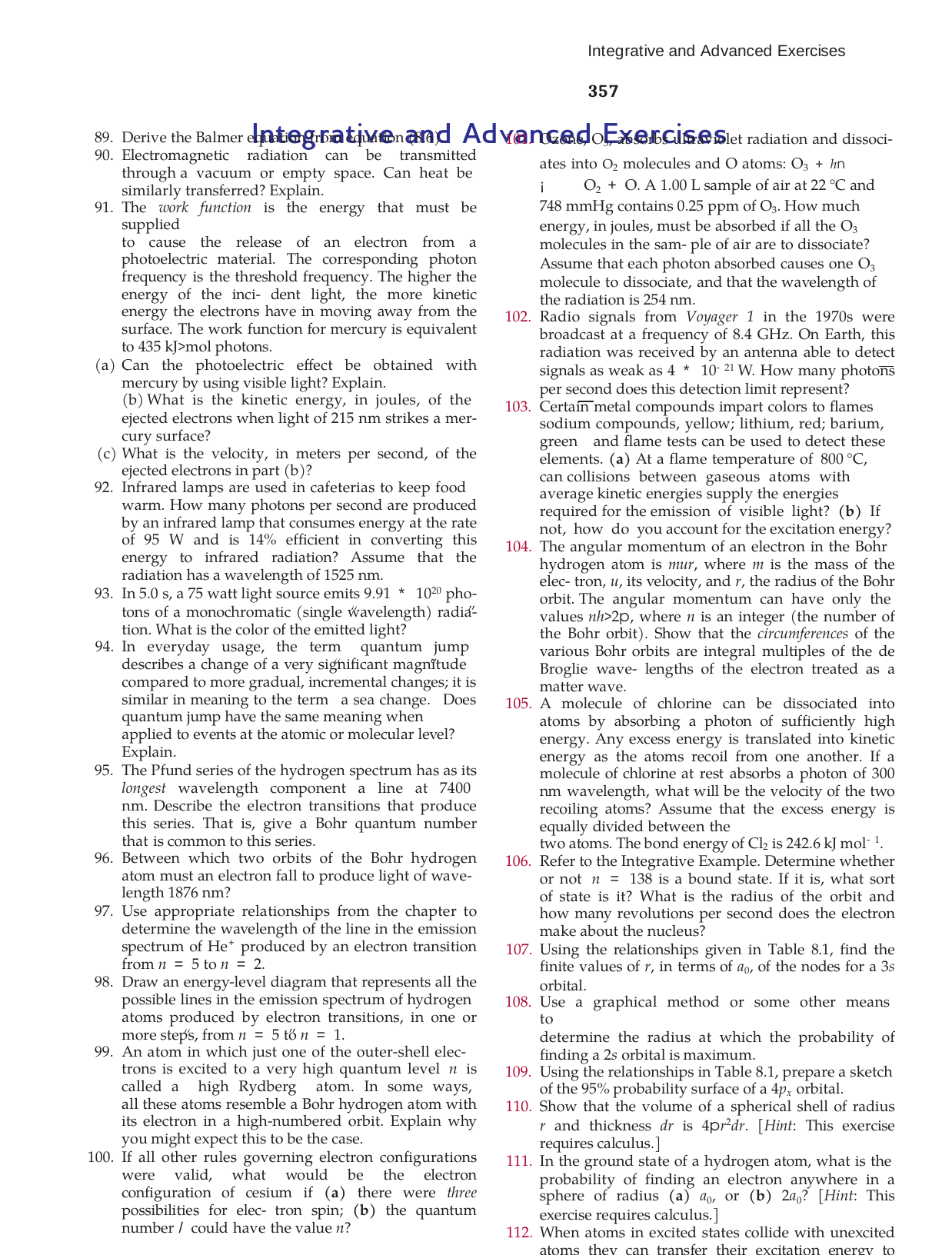

Integrative and Advanced Exercises	357
Integrative and Advanced Exercises
Derive the Balmer equation from equation (8.6).
Electromagnetic radiation can be transmitted through a  vacuum  or  empty  space.  Can  heat  be  similarly transferred? Explain.
The work function is the energy that must be supplied
to cause the release of an electron from a photoelectric material. The corresponding photon frequency is the threshold frequency. The higher the energy of the inci- dent light, the more kinetic energy the electrons have in moving away from the surface. The work function for mercury is equivalent to 435 kJ>mol photons.
Can  the  photoelectric  effect  be  obtained  with mercury by using visible light? Explain.
What  is  the  kinetic  energy,  in  joules,  of  the
ejected electrons when light of 215 nm strikes a mer- cury surface?
What is the velocity, in meters per second, of the ejected electrons in part (b)?
Infrared lamps are used in cafeterias to keep food
warm. How many photons per second are produced by an infrared lamp that consumes energy at the rate of 95 W and is 14% efficient in converting this energy to infrared radiation? Assume that the radiation has a wavelength of 1525 nm.
In 5.0 s, a 75 watt light source emits 9.91  *  1020 pho- tons of a monochromatic (single wavelength) radia- tion. What is the color of the emitted light?
In   everyday   usage,   the   term     quantum   jump describes a change of a very significant magnitude compared to more gradual, incremental changes; it is similar in meaning to the term   a sea change.   Does quantum jump have the same meaning when applied to events at the atomic or molecular level? Explain.
The Pfund series of the hydrogen spectrum has as its longest  wavelength  component  a  line  at  7400  nm. Describe the electron transitions that produce this series. That is, give a Bohr quantum number that is common to this series.
Between  which  two  orbits  of  the  Bohr  hydrogen atom must an electron fall to produce light of wave-
length 1876 nm?
Use appropriate relationships from the chapter to determine the wavelength of the line in the emission spectrum of He+  produced by an electron transition from n  =  5 to n  =  2.
Draw an energy-level diagram that represents all the possible lines in the emission spectrum of hydrogen
atoms produced by electron transitions, in one or more steps, from n  =  5 to n  =  1.
An atom in which just one of the outer-shell elec-
trons is excited to a very high quantum level  n  is called  a    high  Rydberg    atom.  In  some  ways,  all these atoms resemble a Bohr hydrogen atom with its electron in a high-numbered orbit. Explain why you might expect this to be the case.
If all other rules governing electron configurations were valid, what would be the electron configuration of cesium if (a) there were three possibilities for elec- tron spin; (b) the quantum number / could have the value n?
Ozone, O3, absorbs ultraviolet radiation and dissoci- ates into O2  molecules and O atoms: O3  +  hn  ¡ O2  +  O. A 1.00 L sample of air at 22 °C and 748 mmHg contains 0.25 ppm of O3. How much energy, in joules, must be absorbed if all the O3  molecules in the sam- ple of air are to dissociate? Assume that each photon absorbed causes one O3  molecule to dissociate, and that the wavelength of the radiation is 254 nm.
Radio  signals  from  Voyager  1  in  the  1970s  were broadcast at a frequency of 8.4 GHz. On Earth, this radiation was received by an antenna able to detect signals as weak as 4  *  10-21 W. How many photons per second does this detection limit represent?
Certain metal compounds impart colors to flames sodium compounds, yellow; lithium, red; barium, green    and flame tests can be used to detect these elements. (a) At a flame temperature of  800 °C, can collisions  between  gaseous  atoms  with  average kinetic energies supply the energies required for the emission  of  visible  light?  (b)  If  not,  how  do  you account for the excitation energy?
The angular momentum of an electron in the Bohr
hydrogen atom is mur, where m is the mass of the elec- tron, u, its velocity, and r, the radius of the Bohr orbit. The  angular  momentum  can  have  only  the  values nh>2p, where n is an integer (the number of the Bohr orbit). Show that the circumferences of the various Bohr orbits are integral multiples of the de Broglie wave- lengths of the electron treated as a matter wave.
A molecule of chlorine can be dissociated into atoms by absorbing a photon of sufficiently high energy. Any excess energy is translated into kinetic energy as the atoms recoil from one another. If a molecule of chlorine at rest absorbs a photon of 300 nm wavelength, what will be the velocity of the two recoiling atoms? Assume that the excess energy is equally divided between the
two atoms. The bond energy of Cl2 is 242.6 kJ mol-1.
Refer to the Integrative Example. Determine whether or not  n  =  138 is a bound state. If it is, what sort of state is it? What is the radius of the orbit and how many revolutions per second does the electron make about the nucleus?
Using the relationships given in Table 8.1, find the finite values of r, in terms of a0, of the nodes for a 3s orbital.
Use  a  graphical  method  or  some  other  means  to
determine  the  radius  at  which  the  probability  of finding a 2s orbital is maximum.
Using the relationships in Table 8.1, prepare a sketch
of the 95% probability surface of a 4px orbital.
Show that the volume of a spherical shell of radius r and thickness dr is 4pr2dr. [Hint: This exercise requires calculus.]
In the ground state of a hydrogen atom, what is the
probability  of  finding  an  electron  anywhere  in  a sphere of radius (a) a0, or (b) 2a0? [Hint: This exercise requires calculus.]
When atoms in excited states collide with unexcited atoms they can transfer their excitation energy to those
atoms. The most efficient energy transfer occurs when the excitation energy matches the energy of an excited